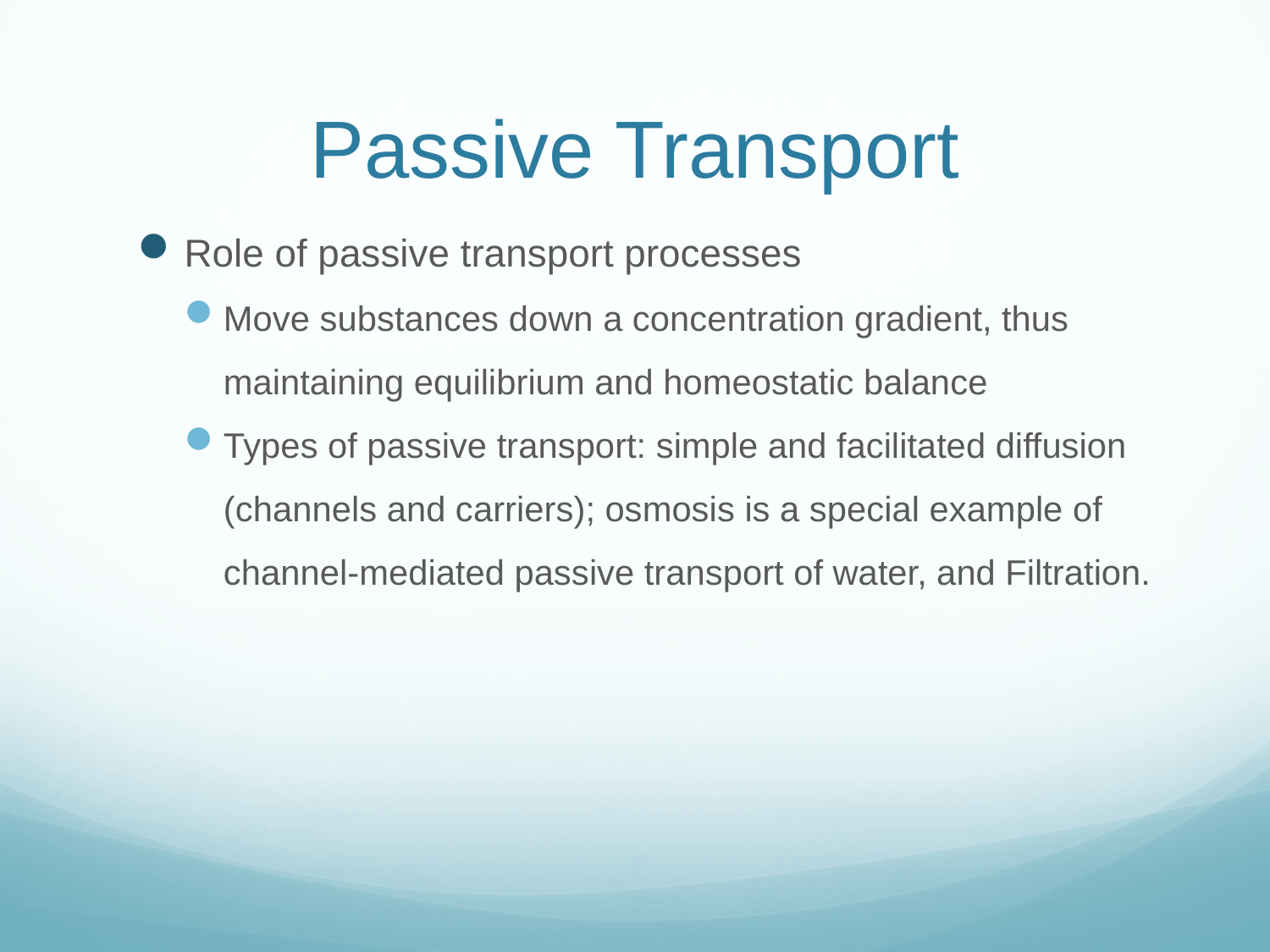

# Passive Transport
Role of passive transport processes
Move substances down a concentration gradient, thus maintaining equilibrium and homeostatic balance
Types of passive transport: simple and facilitated diffusion (channels and carriers); osmosis is a special example of channel-mediated passive transport of water, and Filtration.